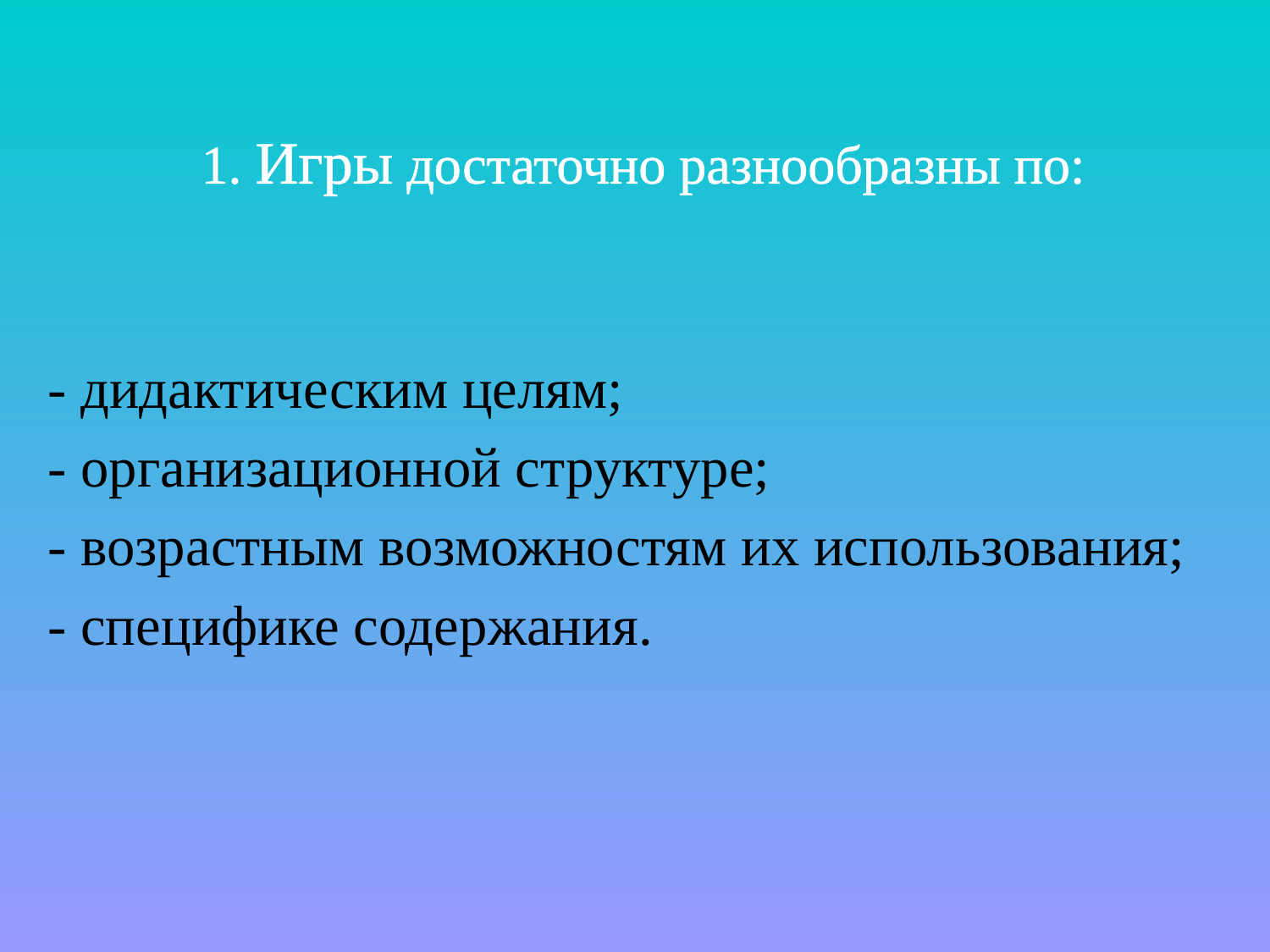

# 1. Игры достаточно разнообразны по:

- дидактическим целям;
- организационной структуре;
- возрастным возможностям их использования;
- специфике содержания.